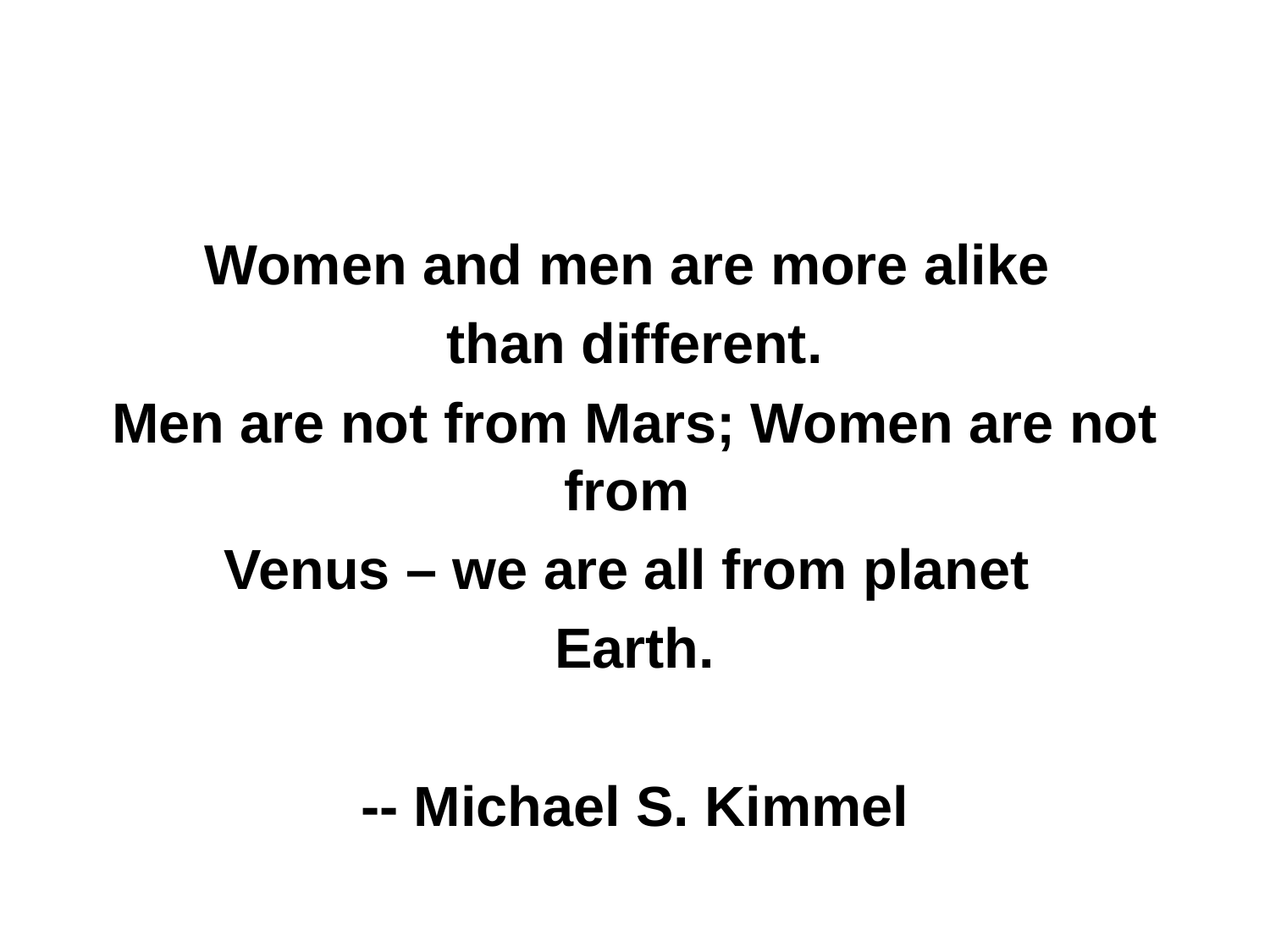

#
Women and men are more alike
than different.
Men are not from Mars; Women are not from
Venus – we are all from planet
Earth.

-- Michael S. Kimmel